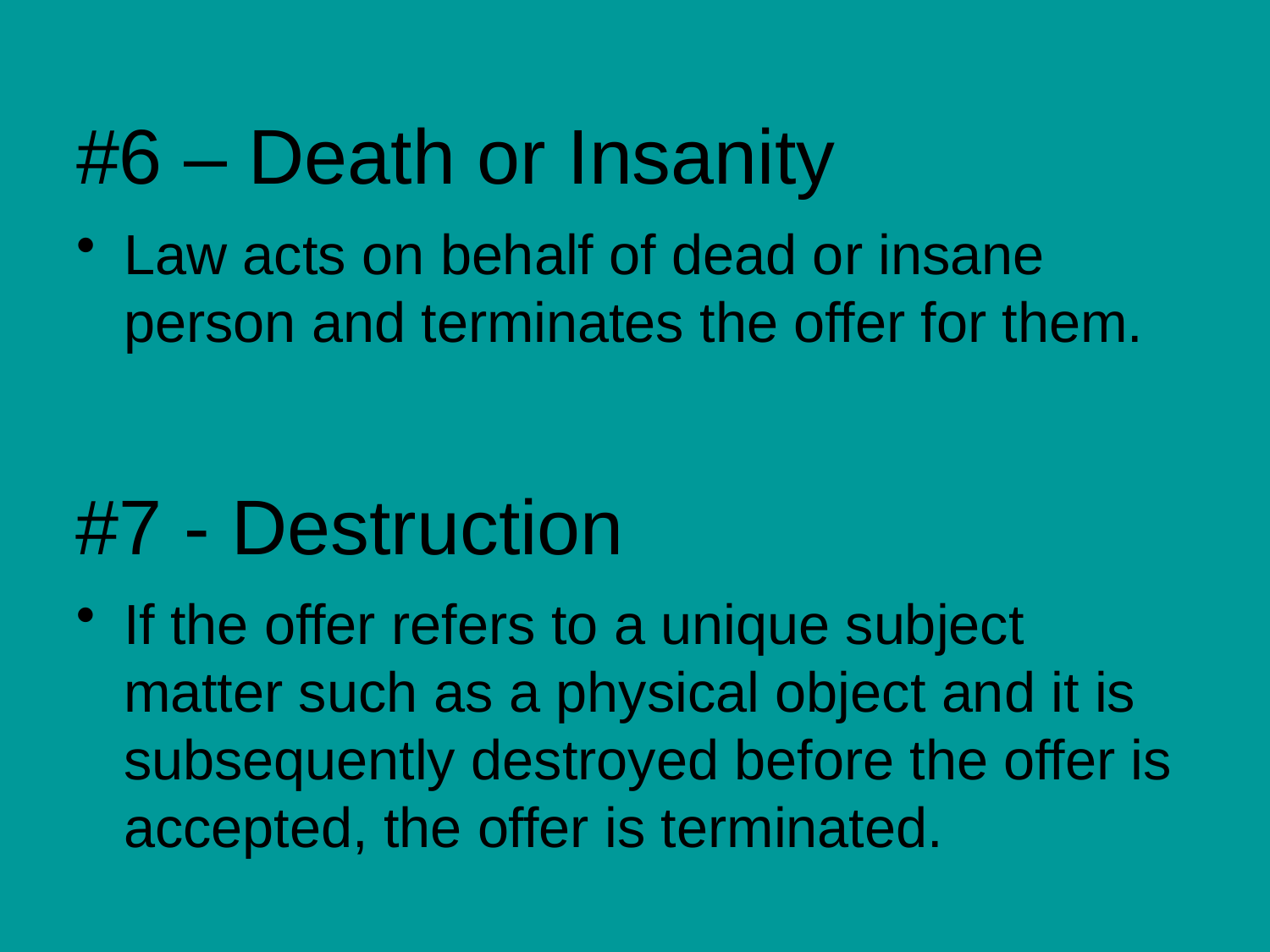

# #6 – Death or Insanity
Law acts on behalf of dead or insane person and terminates the offer for them.
#7 - Destruction
If the offer refers to a unique subject matter such as a physical object and it is subsequently destroyed before the offer is accepted, the offer is terminated.